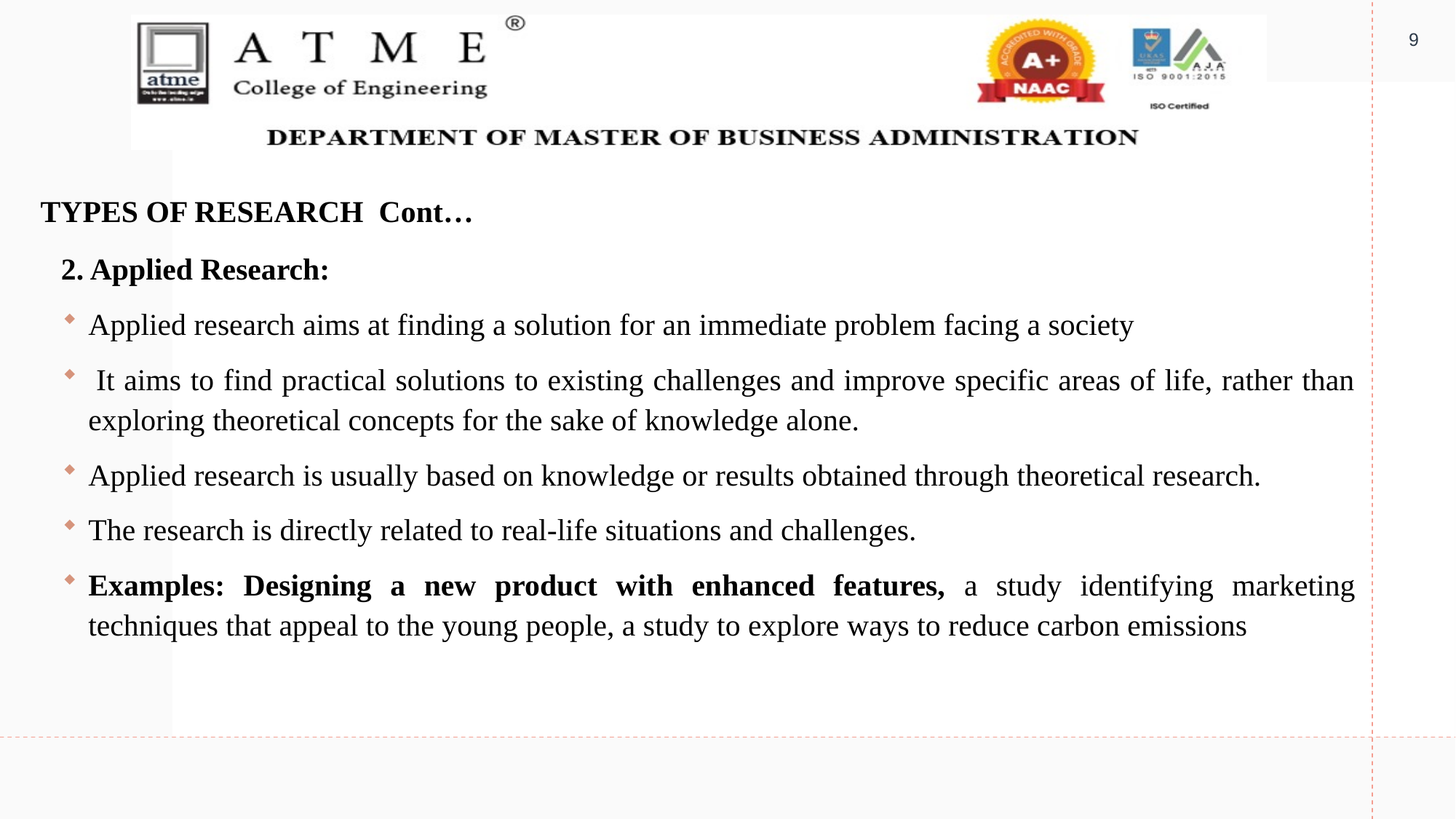

9
# TYPES OF RESEARCH  Cont…
2. Applied Research:
Applied research aims at finding a solution for an immediate problem facing a society
 It aims to find practical solutions to existing challenges and improve specific areas of life, rather than exploring theoretical concepts for the sake of knowledge alone.
Applied research is usually based on knowledge or results obtained through theoretical research.
The research is directly related to real-life situations and challenges.
Examples: Designing a new product with enhanced features, a study identifying marketing techniques that appeal to the young people, a study to explore ways to reduce carbon emissions